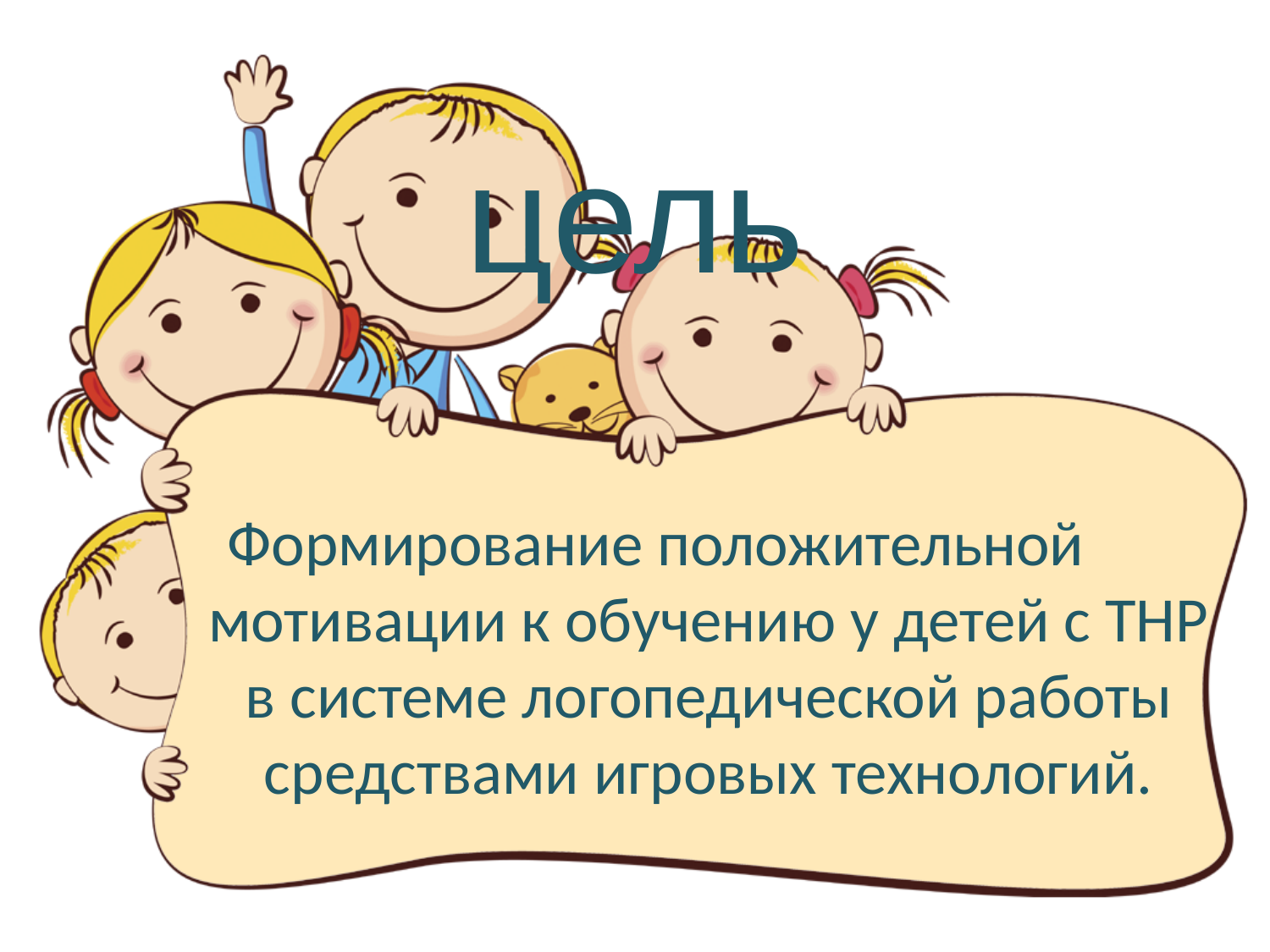

# цель
Формирование положительной     мотивации к обучению у детей с ТНР в системе логопедической работы средствами игровых технологий.